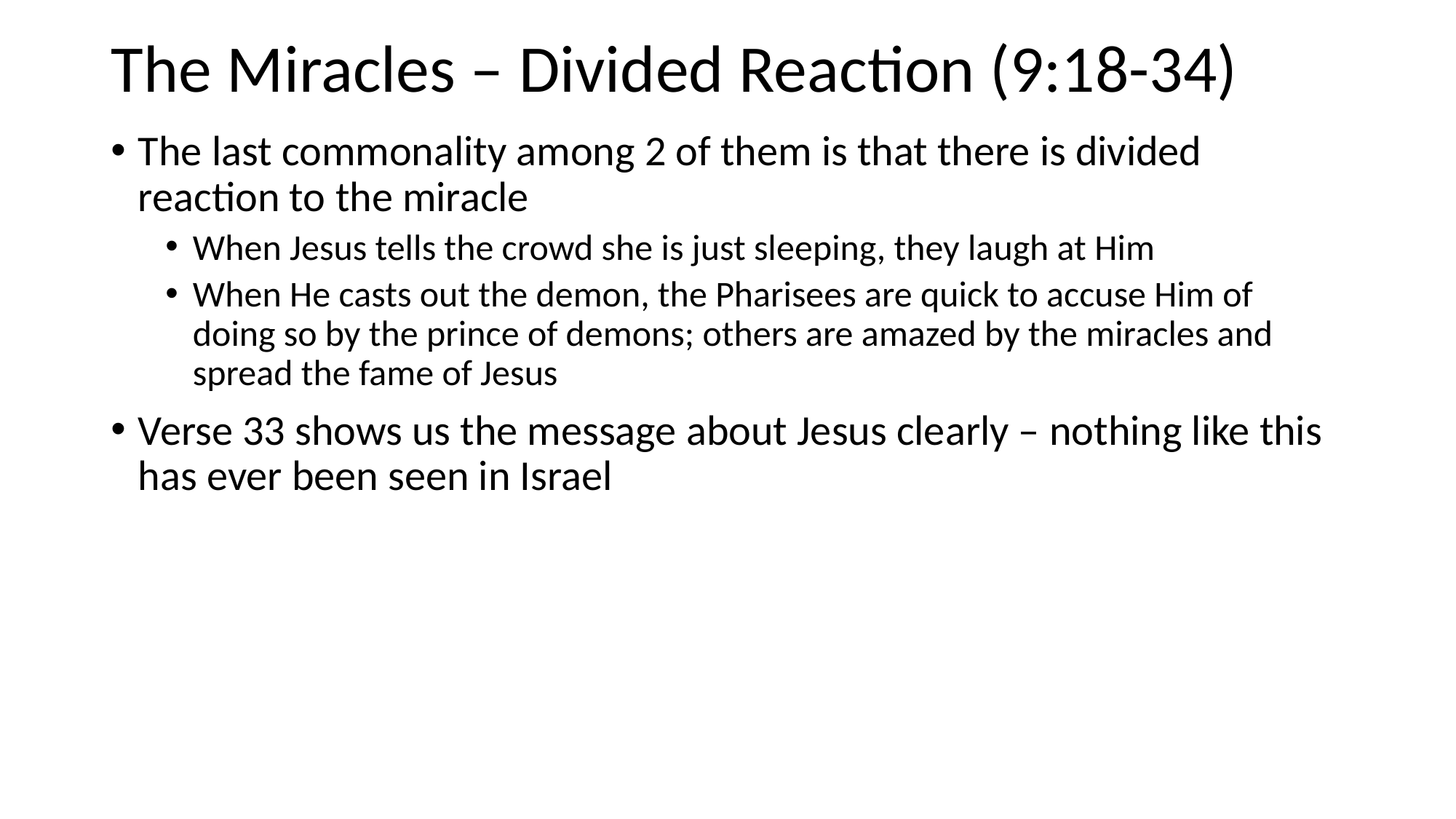

# The Miracles – Divided Reaction (9:18-34)
The last commonality among 2 of them is that there is divided reaction to the miracle
When Jesus tells the crowd she is just sleeping, they laugh at Him
When He casts out the demon, the Pharisees are quick to accuse Him of doing so by the prince of demons; others are amazed by the miracles and spread the fame of Jesus
Verse 33 shows us the message about Jesus clearly – nothing like this has ever been seen in Israel